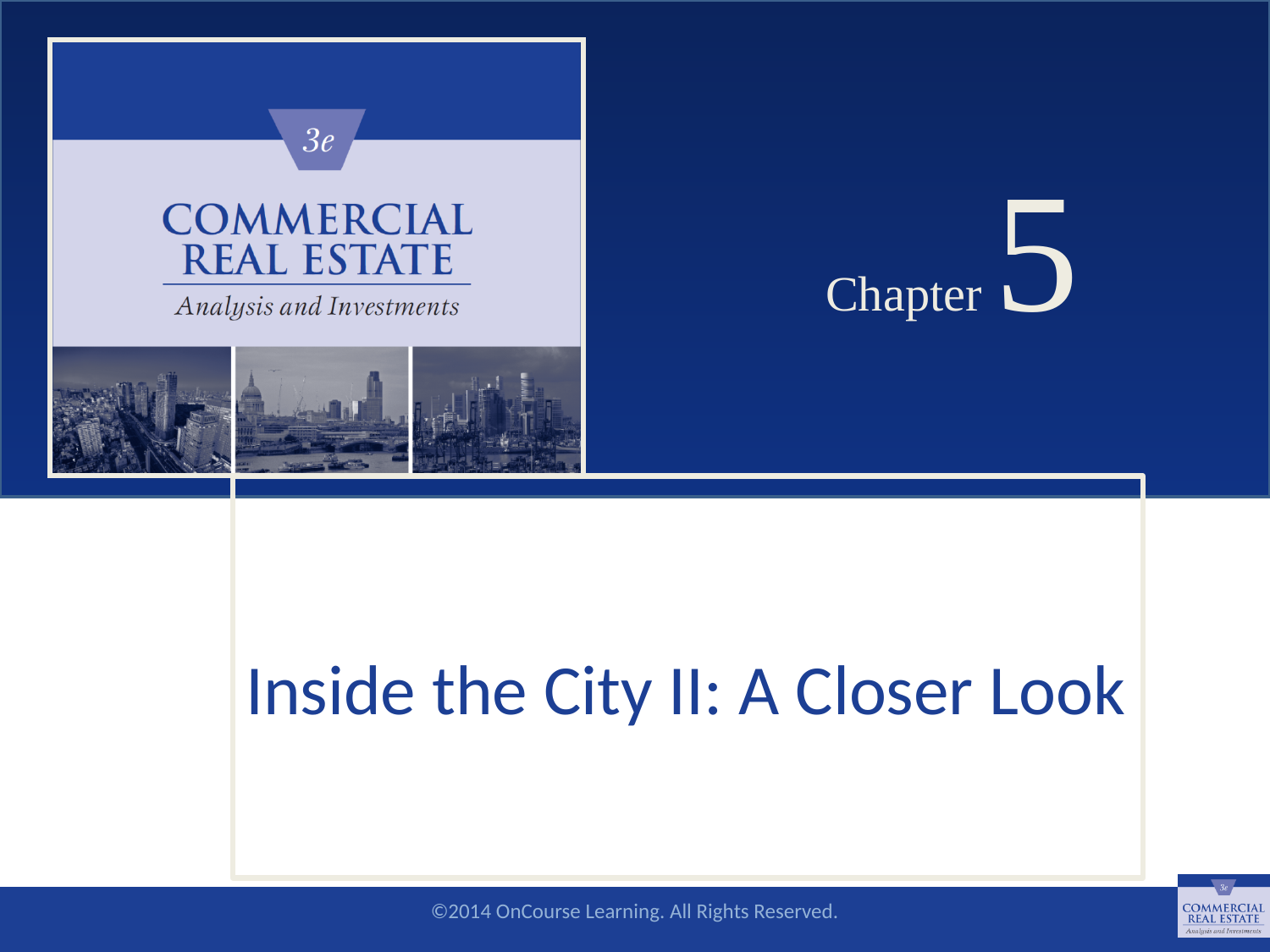

# Chapter 5
Inside the City II: A Closer Look
SLIDE 1